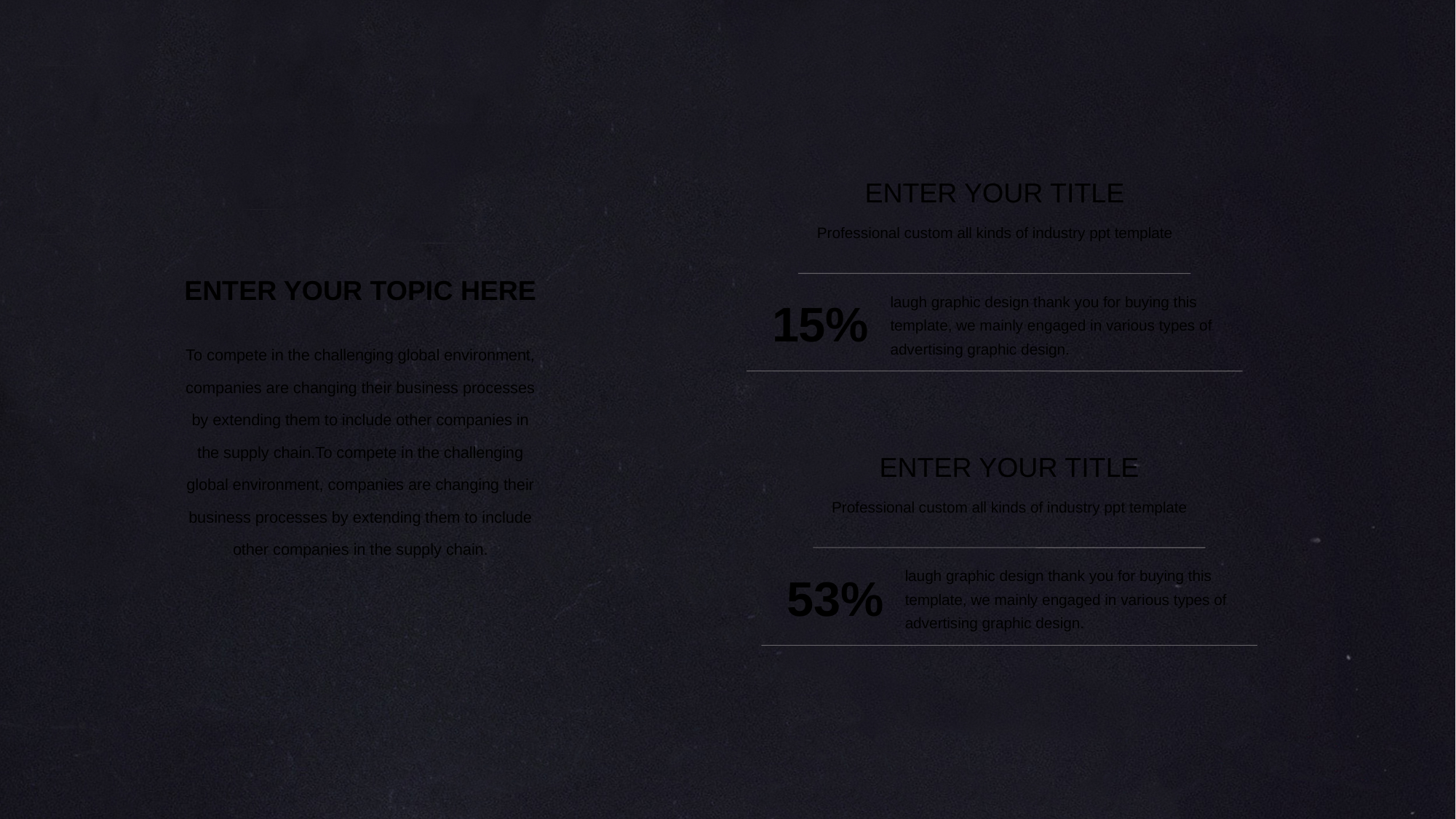

ENTER YOUR TITLE
Professional custom all kinds of industry ppt template
laugh graphic design thank you for buying this template, we mainly engaged in various types of advertising graphic design.
15%
ENTER YOUR TOPIC HERE
To compete in the challenging global environment, companies are changing their business processes by extending them to include other companies in the supply chain.To compete in the challenging global environment, companies are changing their business processes by extending them to include other companies in the supply chain.
ENTER YOUR TITLE
Professional custom all kinds of industry ppt template
laugh graphic design thank you for buying this template, we mainly engaged in various types of advertising graphic design.
53%